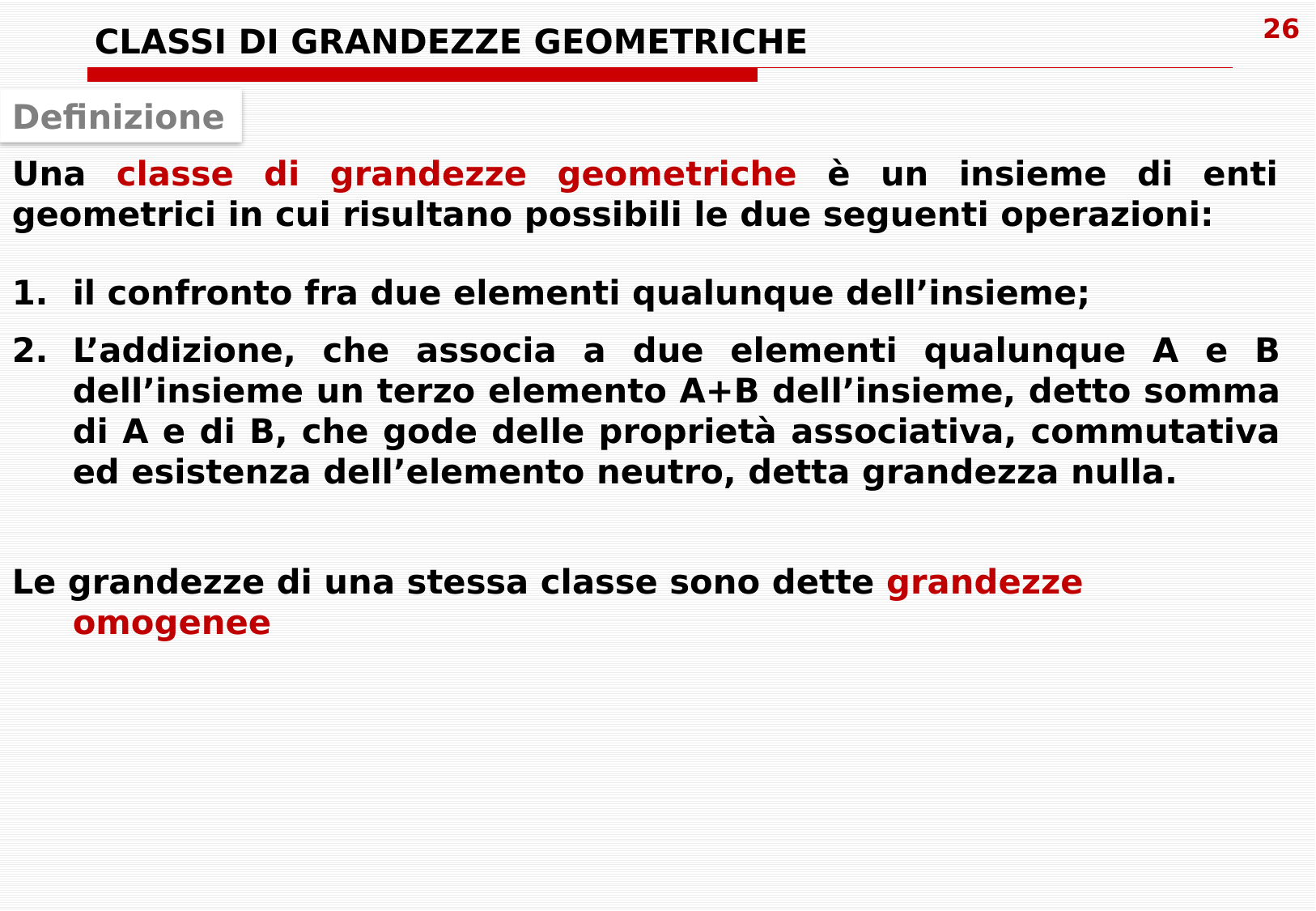

CLASSI DI GRANDEZZE GEOMETRICHE
Definizione
Una classe di grandezze geometriche è un insieme di enti geometrici in cui risultano possibili le due seguenti operazioni:
il confronto fra due elementi qualunque dell’insieme;
L’addizione, che associa a due elementi qualunque A e B dell’insieme un terzo elemento A+B dell’insieme, detto somma di A e di B, che gode delle proprietà associativa, commutativa ed esistenza dell’elemento neutro, detta grandezza nulla.
Le grandezze di una stessa classe sono dette grandezze omogenee